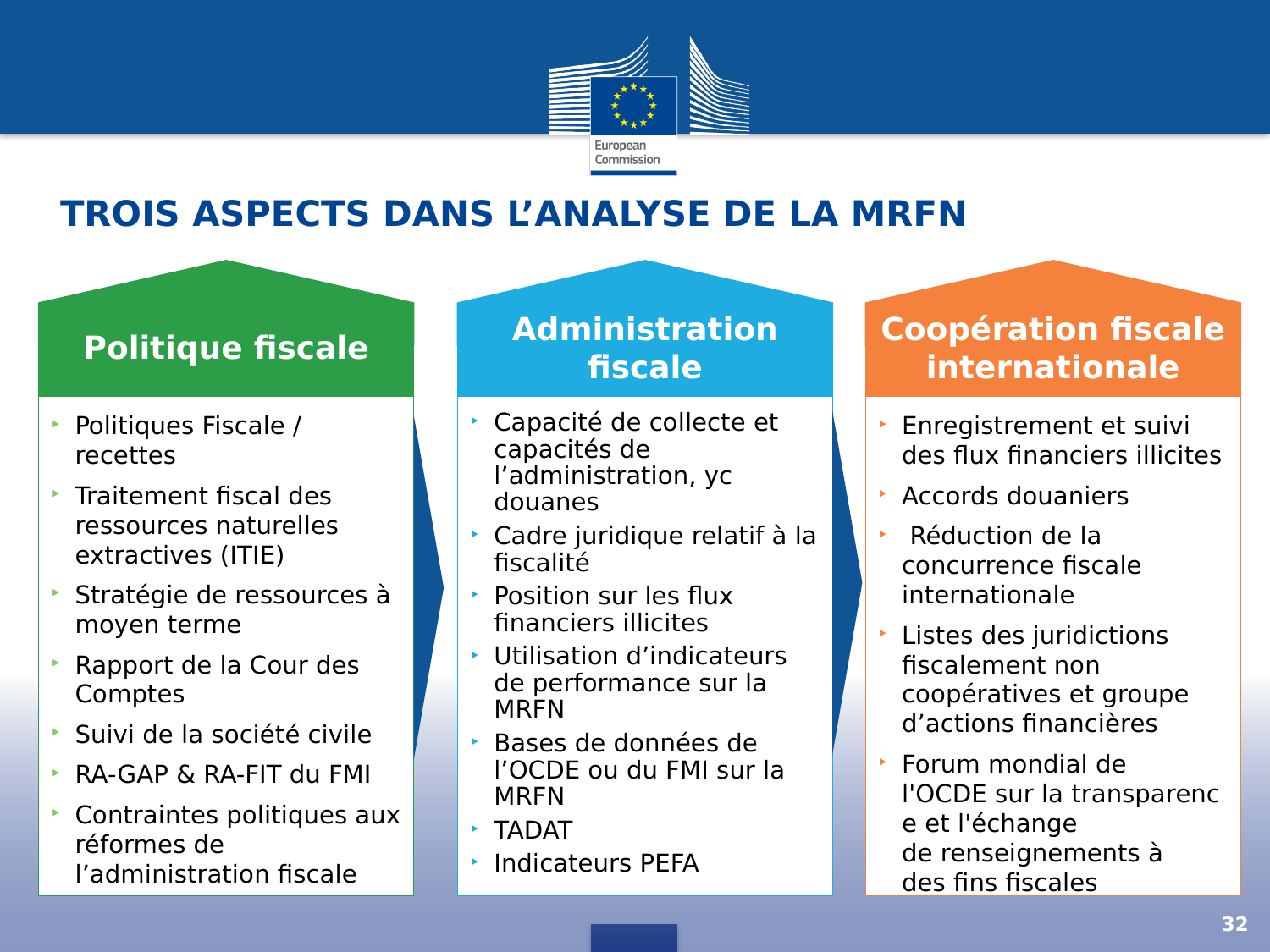

# Trois aspects dans l’analyse de la MRFN

Politique fiscale
Administration fiscale
Coopération fiscale internationale

Politiques Fiscale / recettes
Traitement fiscal des ressources naturelles extractives (ITIE)
Stratégie de ressources à moyen terme
Rapport de la Cour des Comptes
Suivi de la société civile
RA-GAP & RA-FIT du FMI
Contraintes politiques aux réformes de l’administration fiscale
Capacité de collecte et capacités de l’administration, yc douanes
Cadre juridique relatif à la fiscalité
Position sur les flux financiers illicites
Utilisation d’indicateurs de performance sur la MRFN
Bases de données de l’OCDE ou du FMI sur la MRFN
TADAT
Indicateurs PEFA
Enregistrement et suivi des flux financiers illicites
Accords douaniers
 Réduction de la concurrence fiscale internationale
Listes des juridictions fiscalement non coopératives et groupe d’actions financières
Forum mondial de l'OCDE sur la transparence et l'échange de renseignements à des fins fiscales

32